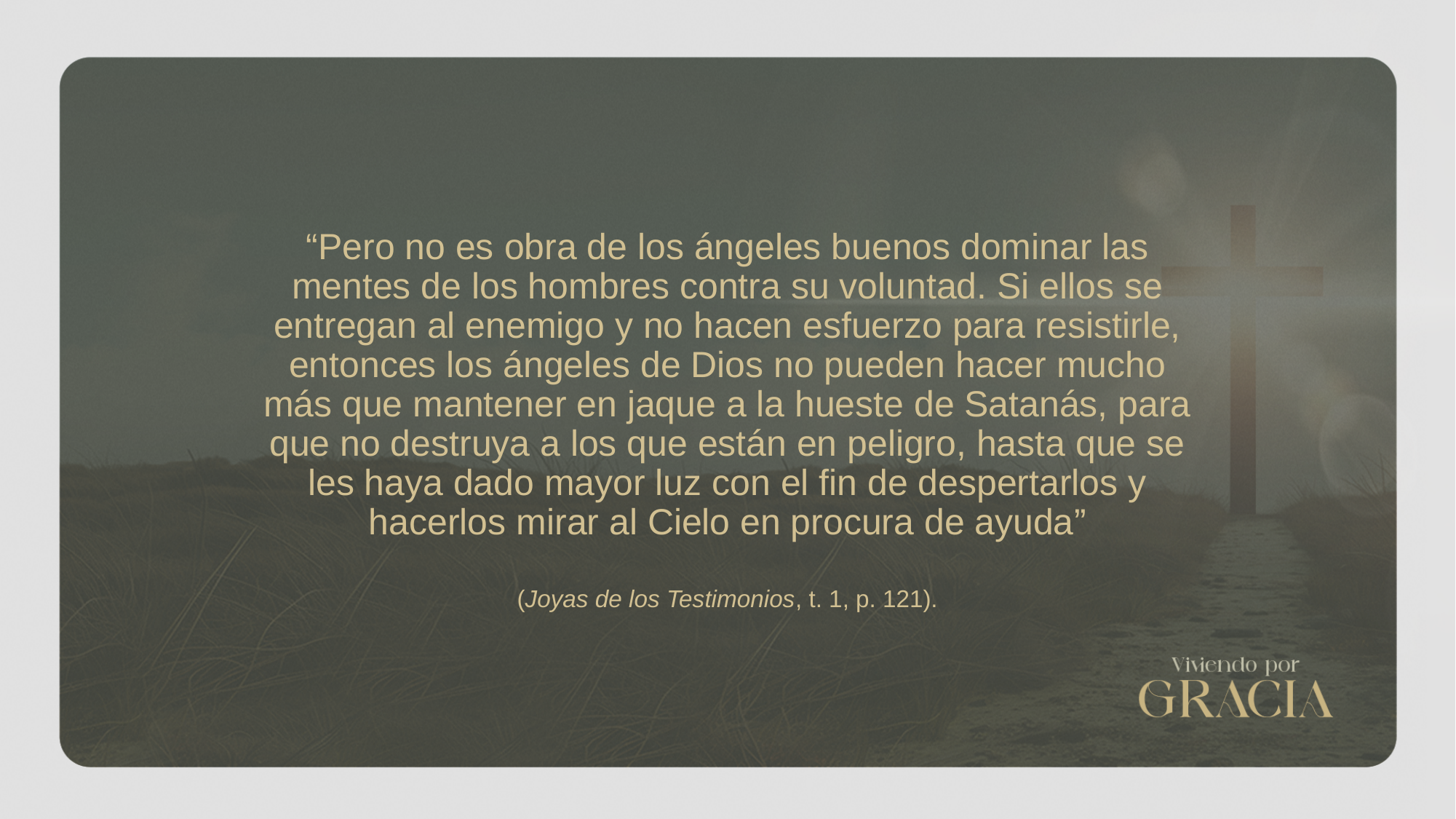

“Pero no es obra de los ángeles buenos dominar las mentes de los hombres contra su voluntad. Si ellos se entregan al enemigo y no hacen esfuerzo para resistirle, entonces los ángeles de Dios no pueden hacer mucho más que mantener en jaque a la hueste de Satanás, para que no destruya a los que están en peligro, hasta que se les haya dado mayor luz con el fin de despertarlos y hacerlos mirar al Cielo en procura de ayuda”
(Joyas de los Testimonios, t. 1, p. 121).